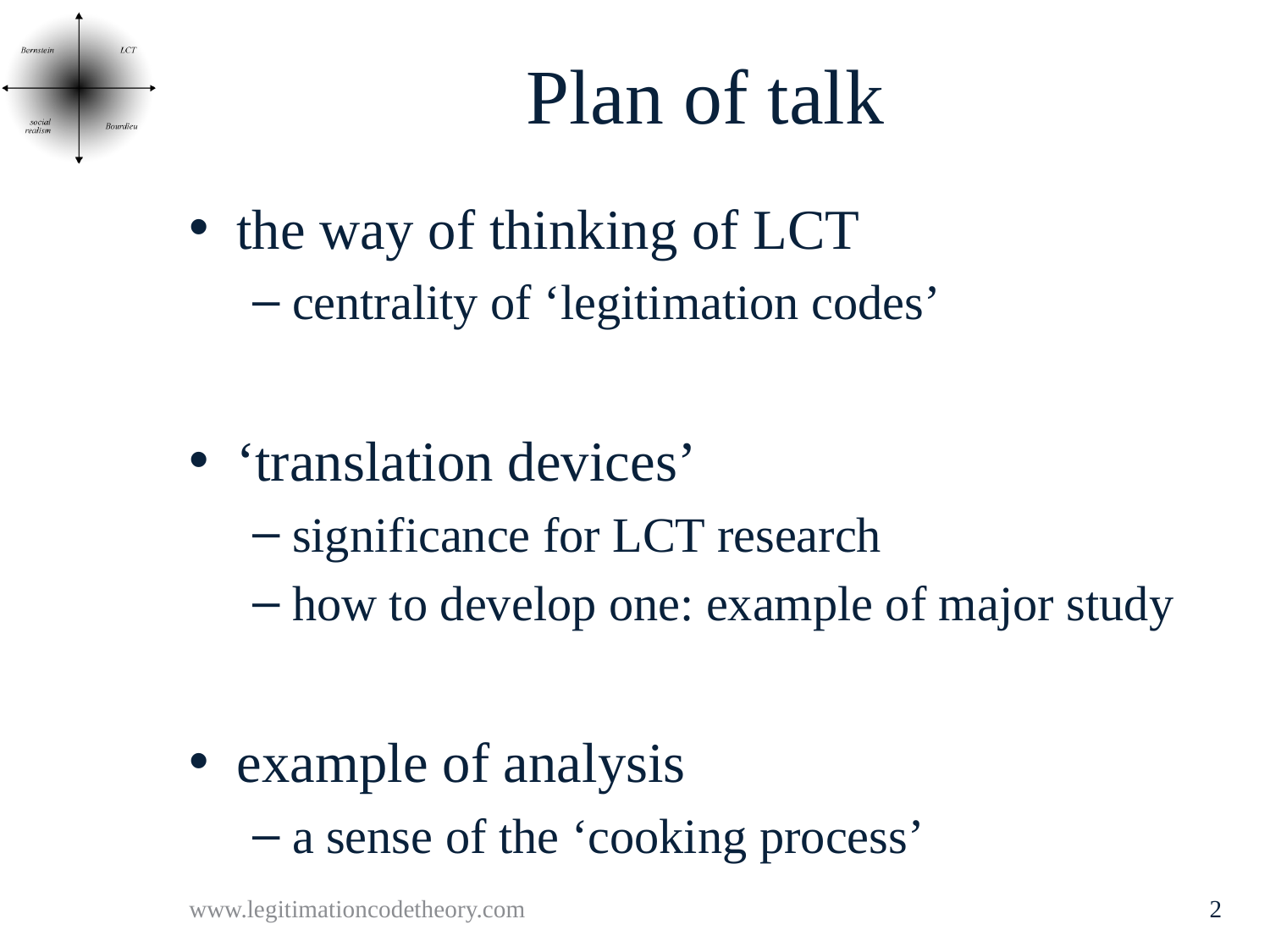

# Plan of talk

the way of thinking of LCT
centrality of ‘legitimation codes’

‘translation devices’
significance for LCT research
how to develop one: example of major study

example of analysis
a sense of the ‘cooking process’
www.legitimationcodetheory.com
2